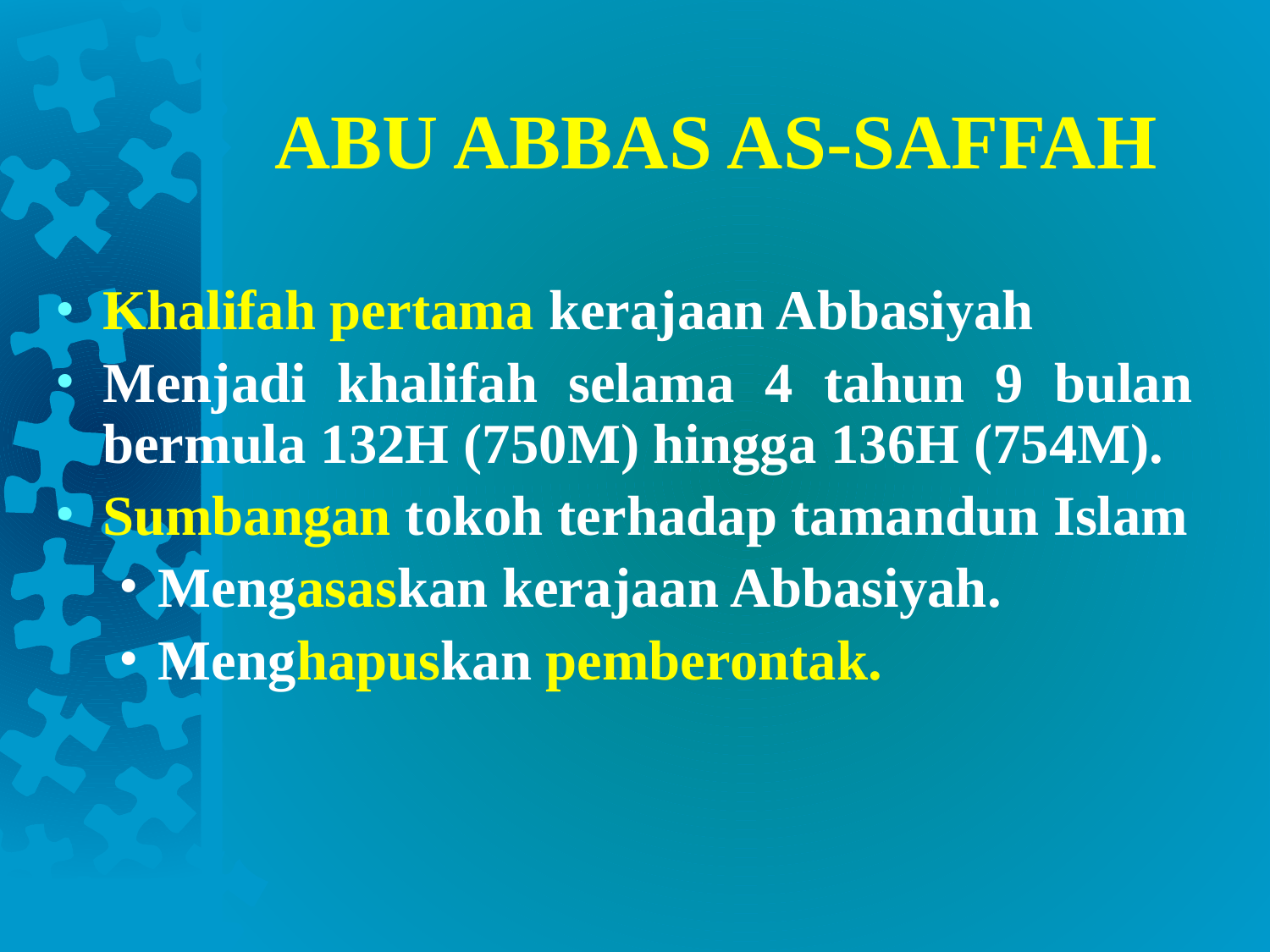

# ABU ABBAS AS-SAFFAH
Khalifah pertama kerajaan Abbasiyah
Menjadi khalifah selama 4 tahun 9 bulan bermula 132H (750M) hingga 136H (754M).
Sumbangan tokoh terhadap tamandun Islam
Mengasaskan kerajaan Abbasiyah.
Menghapuskan pemberontak.